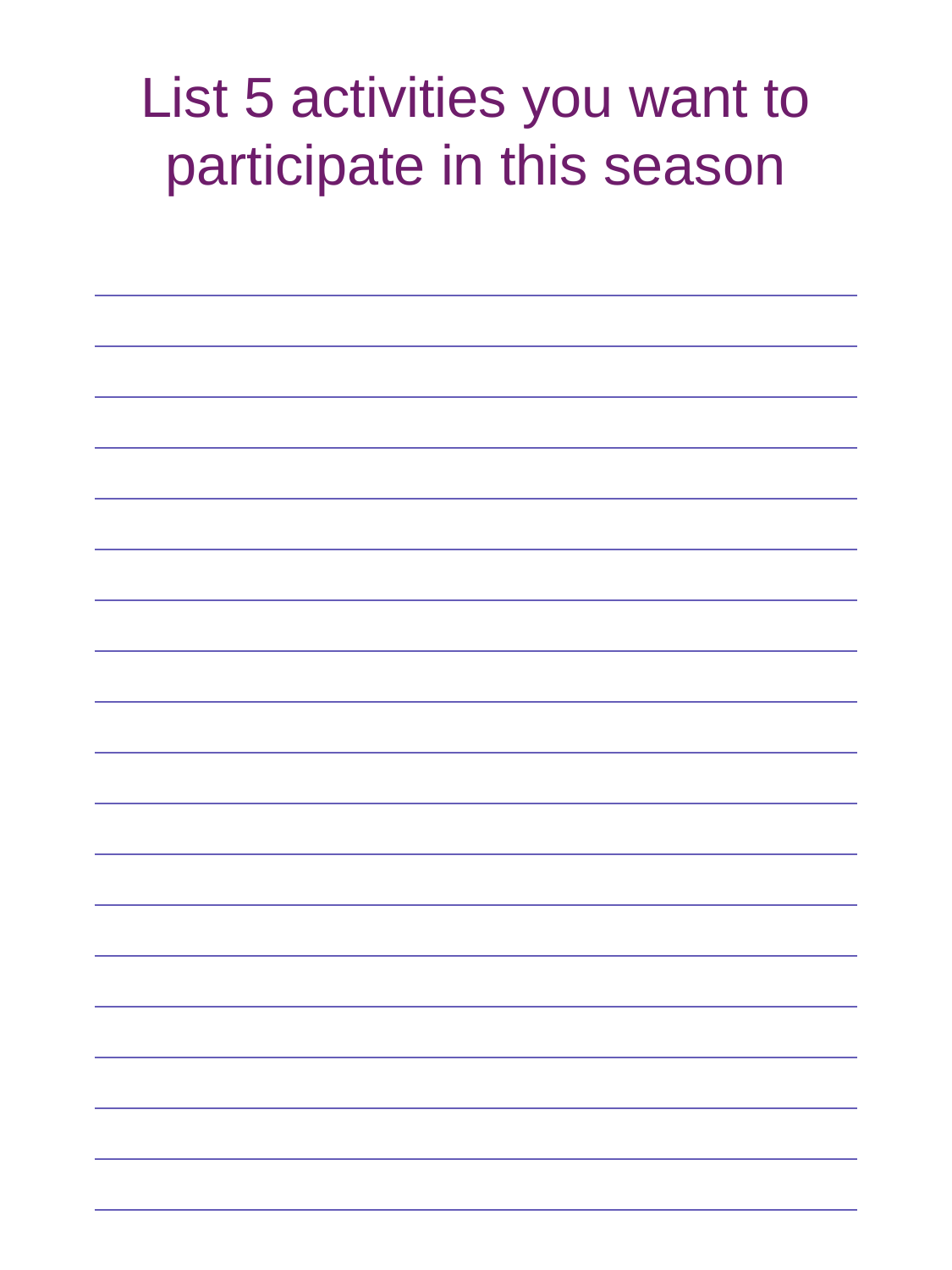

List 5 activities you want to participate in this season
|  |
| --- |
|  |
|  |
|  |
|  |
|  |
|  |
|  |
|  |
|  |
|  |
|  |
|  |
|  |
|  |
|  |
|  |
|  |